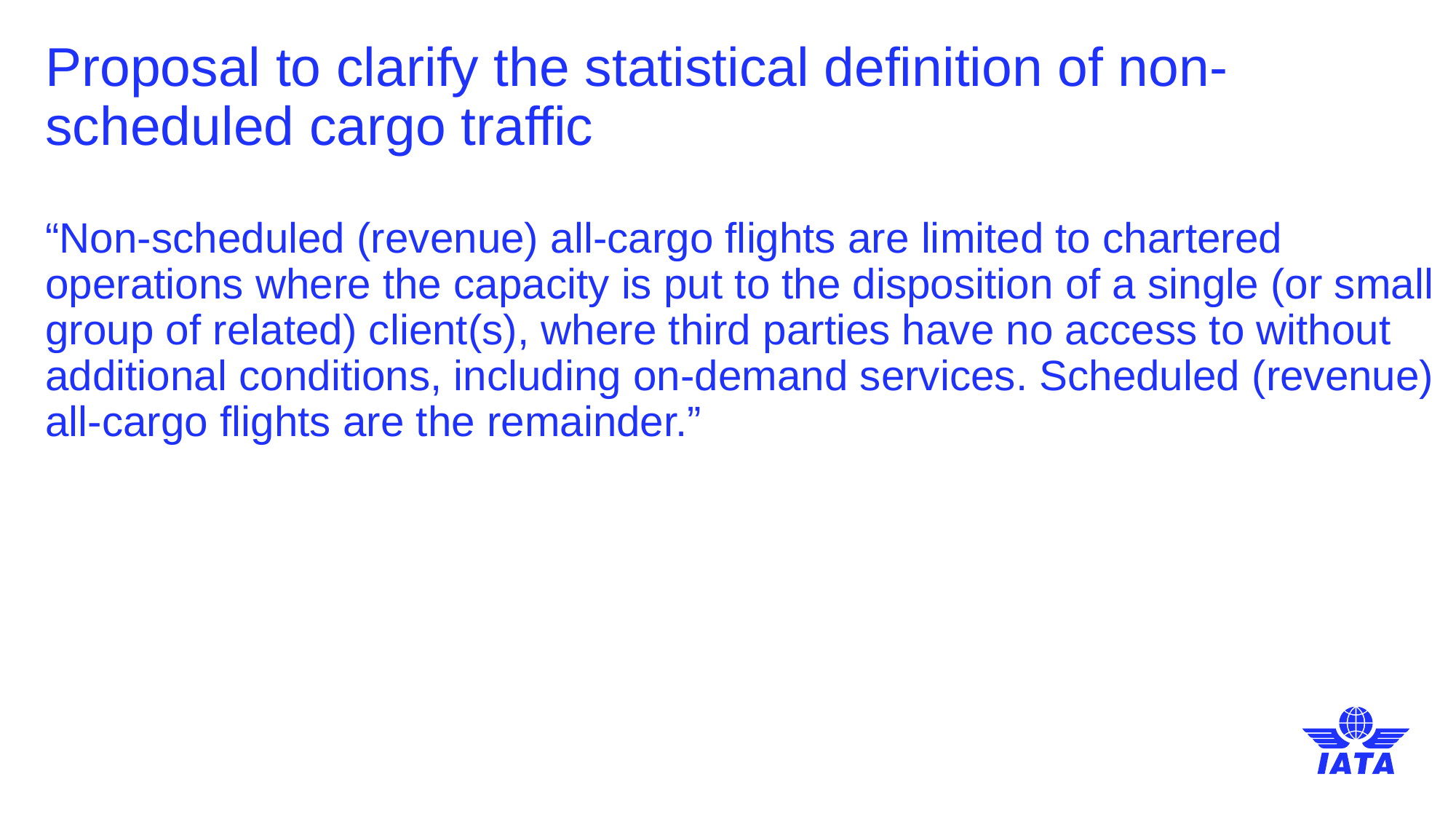

# Proposal to clarify the statistical definition of non-scheduled cargo traffic “Non-scheduled (revenue) all-cargo flights are limited to chartered operations where the capacity is put to the disposition of a single (or small group of related) client(s), where third parties have no access to without additional conditions, including on-demand services. Scheduled (revenue) all-cargo flights are the remainder.”